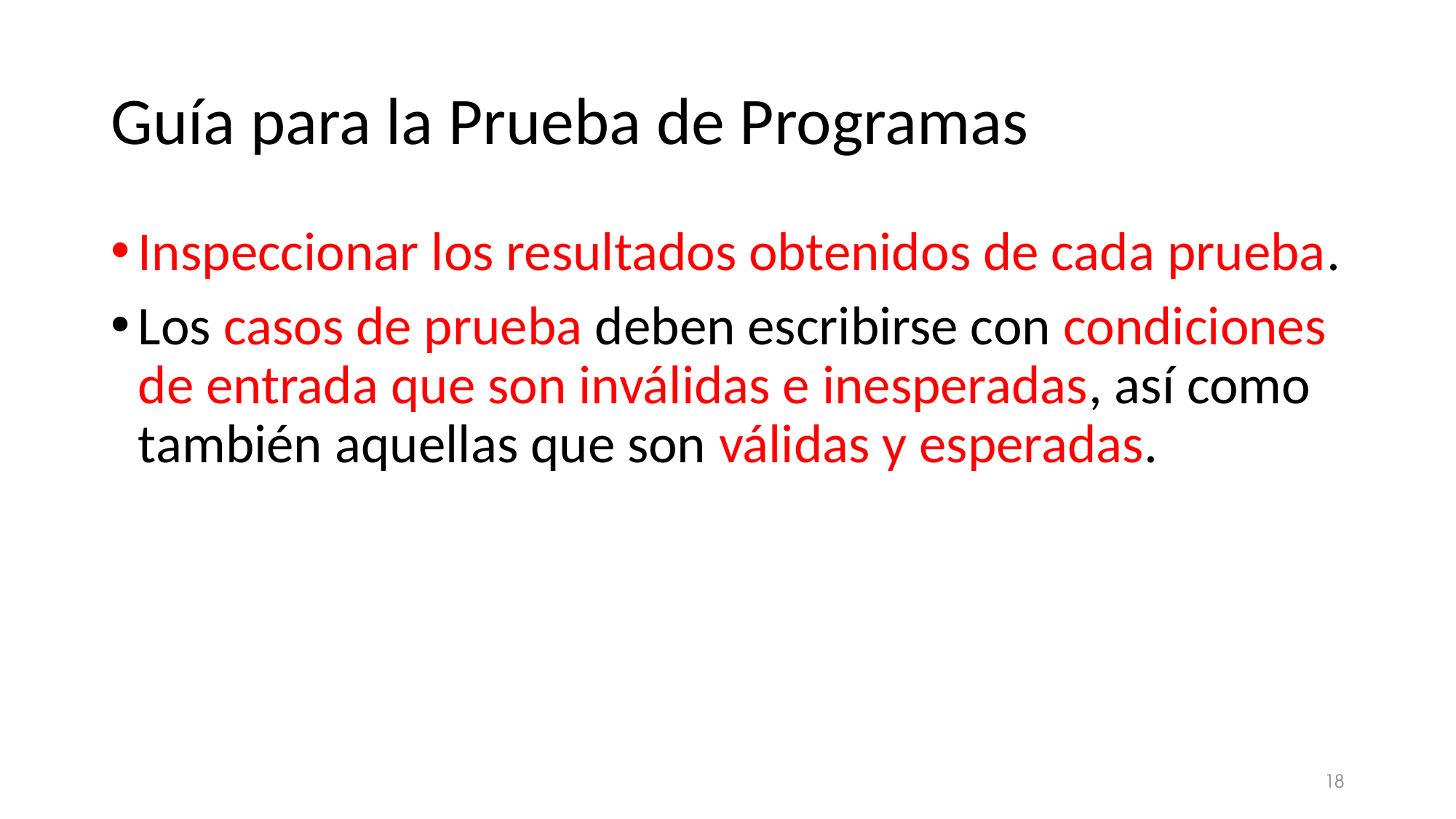

# Guía para la Prueba de Programas
Inspeccionar los resultados obtenidos de cada prueba.
Los casos de prueba deben escribirse con condiciones de entrada que son inválidas e inesperadas, así como también aquellas que son válidas y esperadas.
18